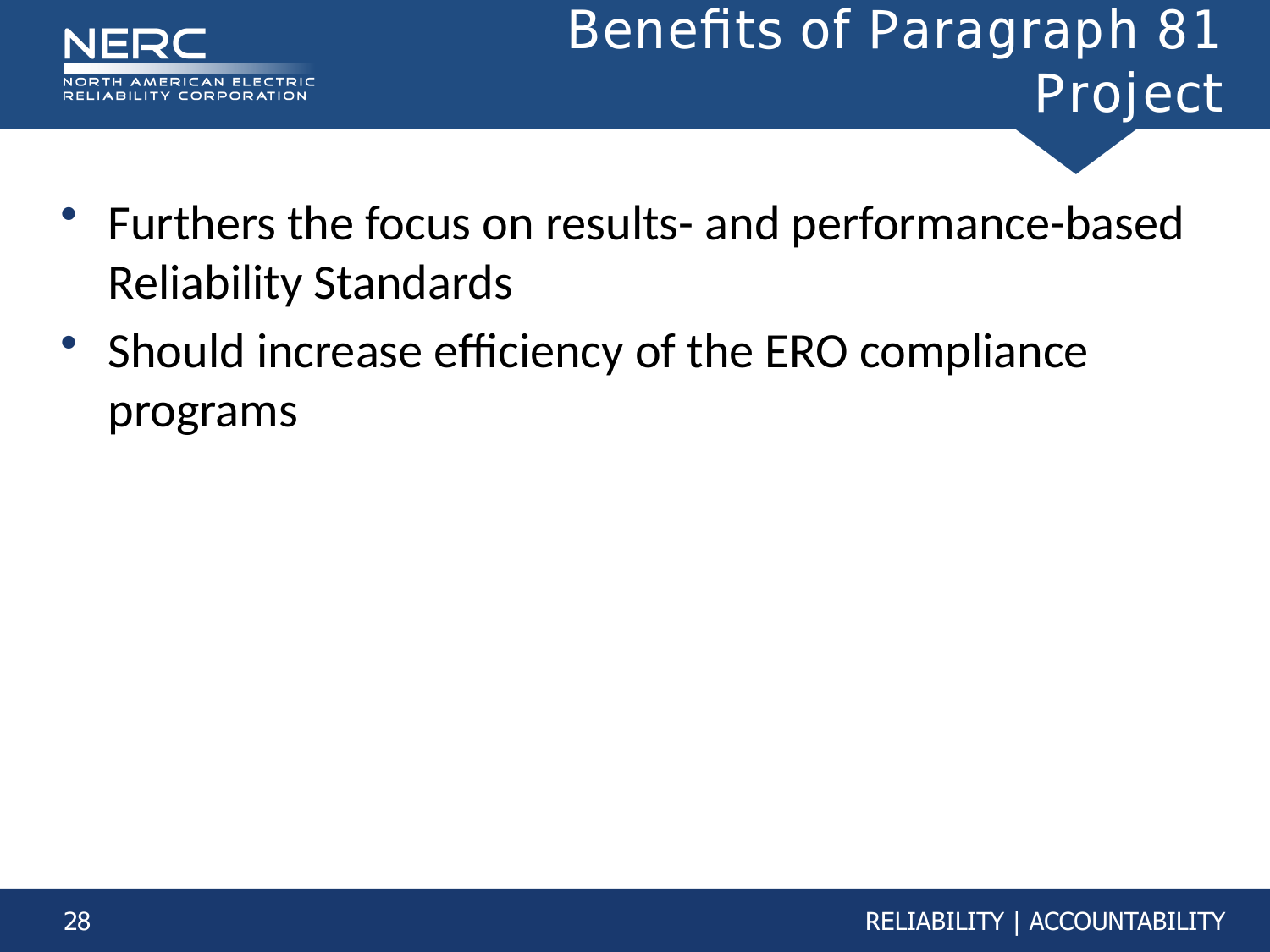

# Benefits of Paragraph 81 Project
Furthers the focus on results- and performance-based Reliability Standards
Should increase efficiency of the ERO compliance programs